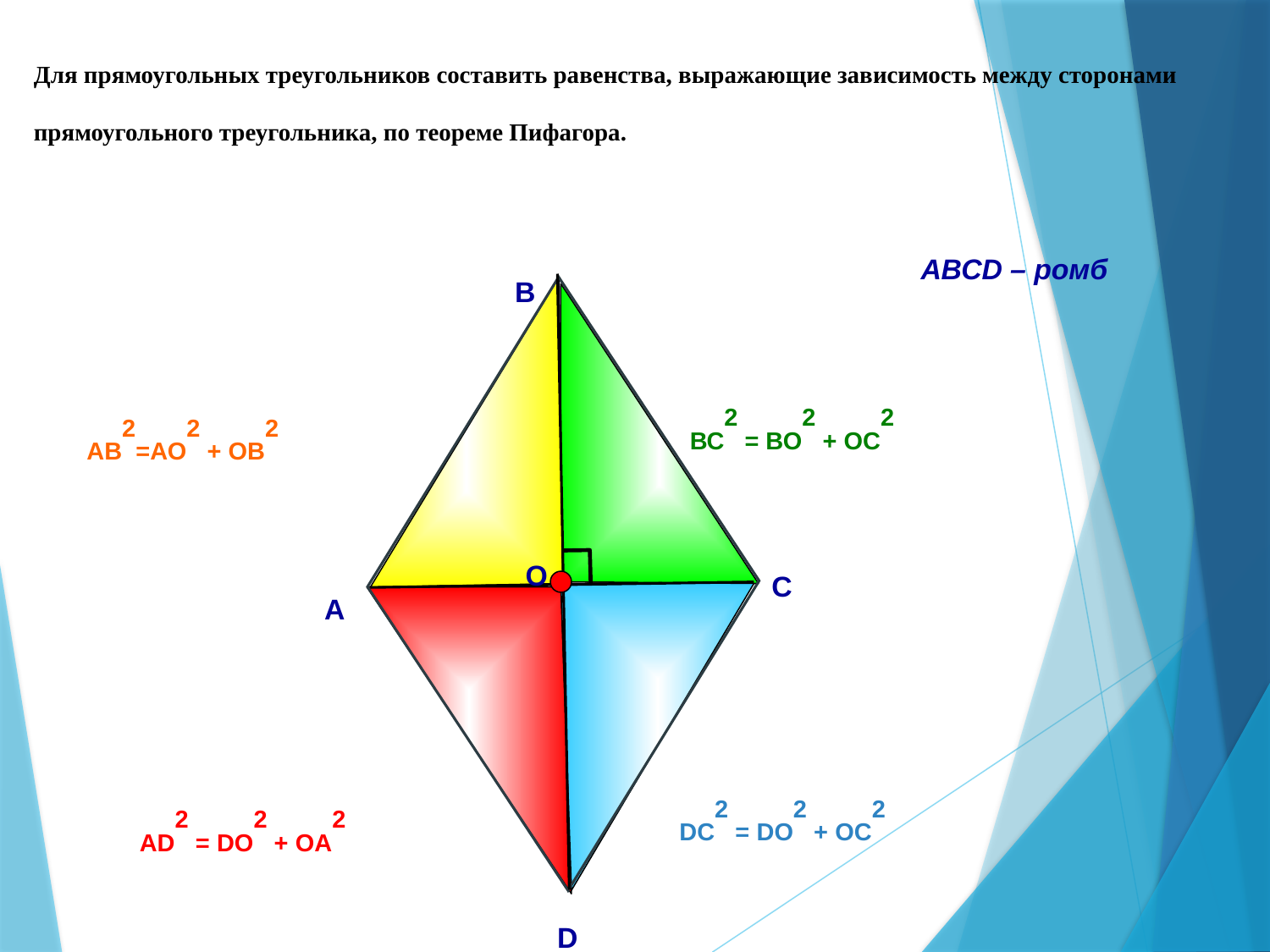

Для прямоугольных треугольников составить равенства, выражающие зависимость между сторонами прямоугольного треугольника, по теореме Пифагора.
АВСD – ромб
В

О
ВС2 = ВО2 + ОС2
АВ2=АО2 + ОВ2
С

А

DC2 = DO2 + OC2
АD2 = DO2 + OA2
D